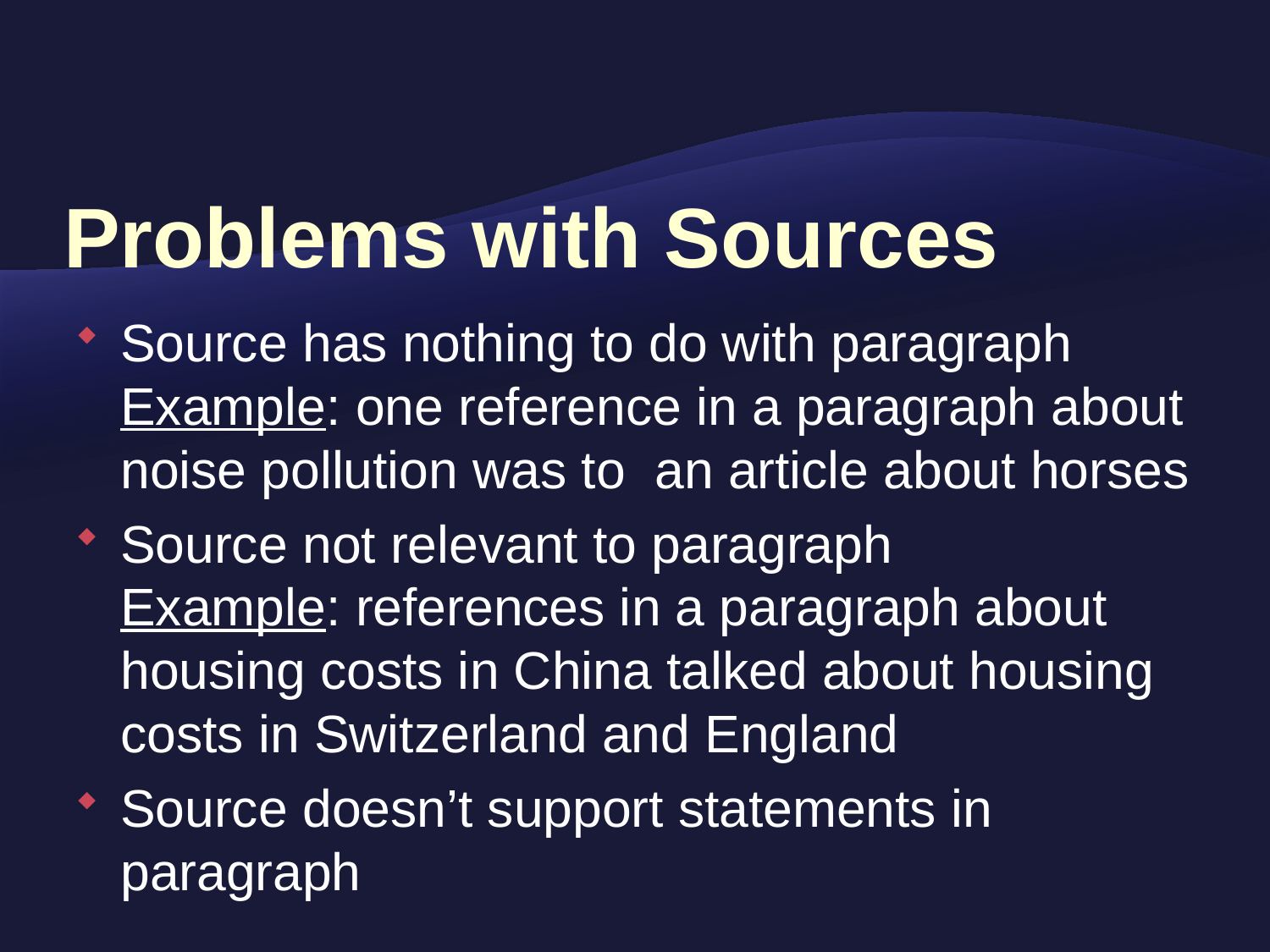

# Problems with Sources
Source has nothing to do with paragraph
Example: one reference in a paragraph about noise pollution was to  an article about horses
Source not relevant to paragraph
Example: references in a paragraph about housing costs in China talked about housing costs in Switzerland and England
Source doesn’t support statements in paragraph